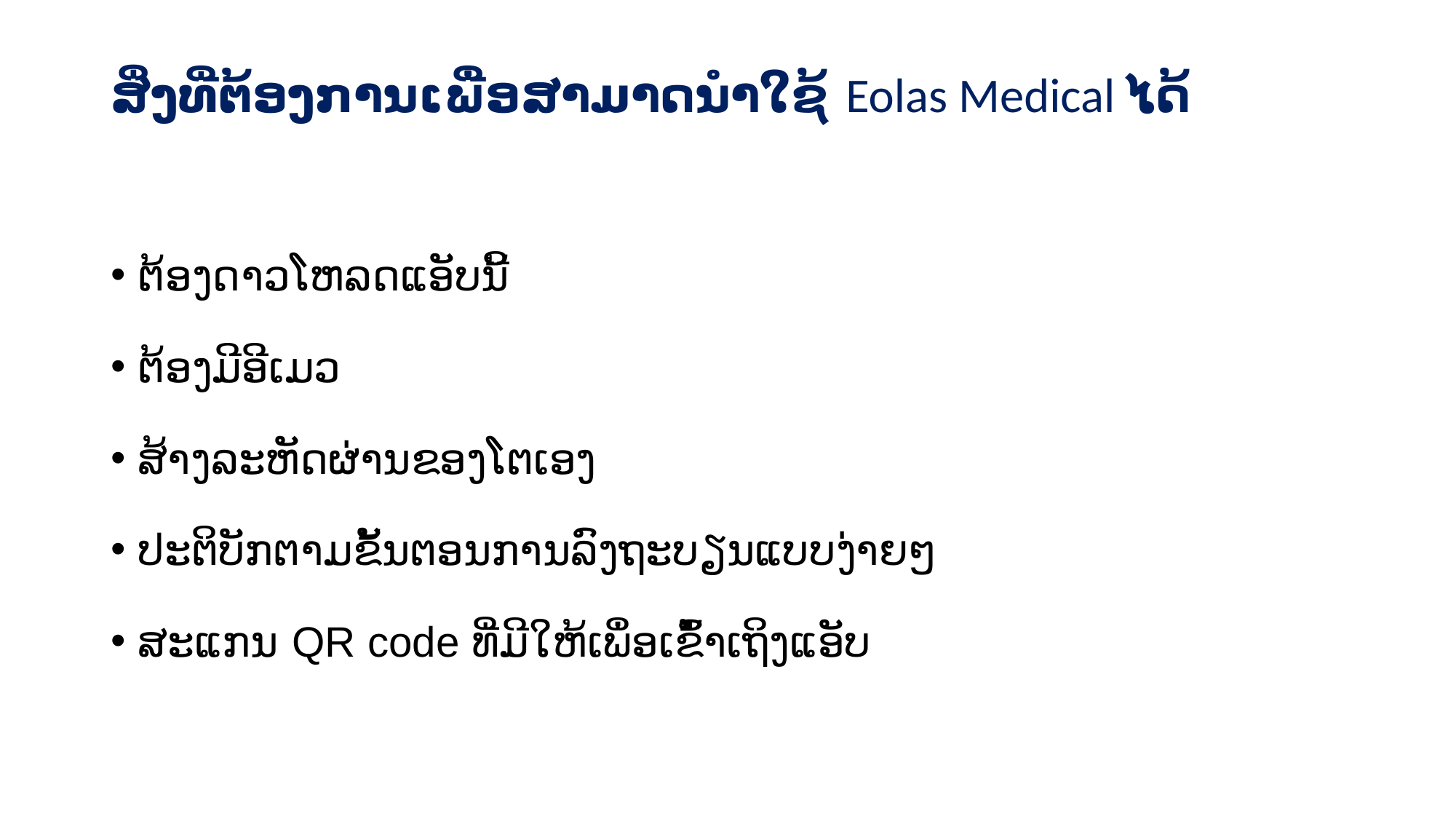

# ສິ່ງທີ່ຕ້ອງການເພື່ອສາມາດນໍາໃຊ້ Eolas Medical ໄດ້
ຕ້ອງດາວໂຫລດແອັບນີ້
ຕ້ອງມີອີເມວ
ສ້າງລະຫັດຜ່ານຂອງໂຕເອງ
ປະຕິບັກຕາມຂັ້ນຕອນການລົງຖະບຽນແບບງ່າຍໆ
ສະແກນ QR code ທີ່ມີໃຫ້ເພຶ່ອເຂົ້່່າເຖິງແອັບ